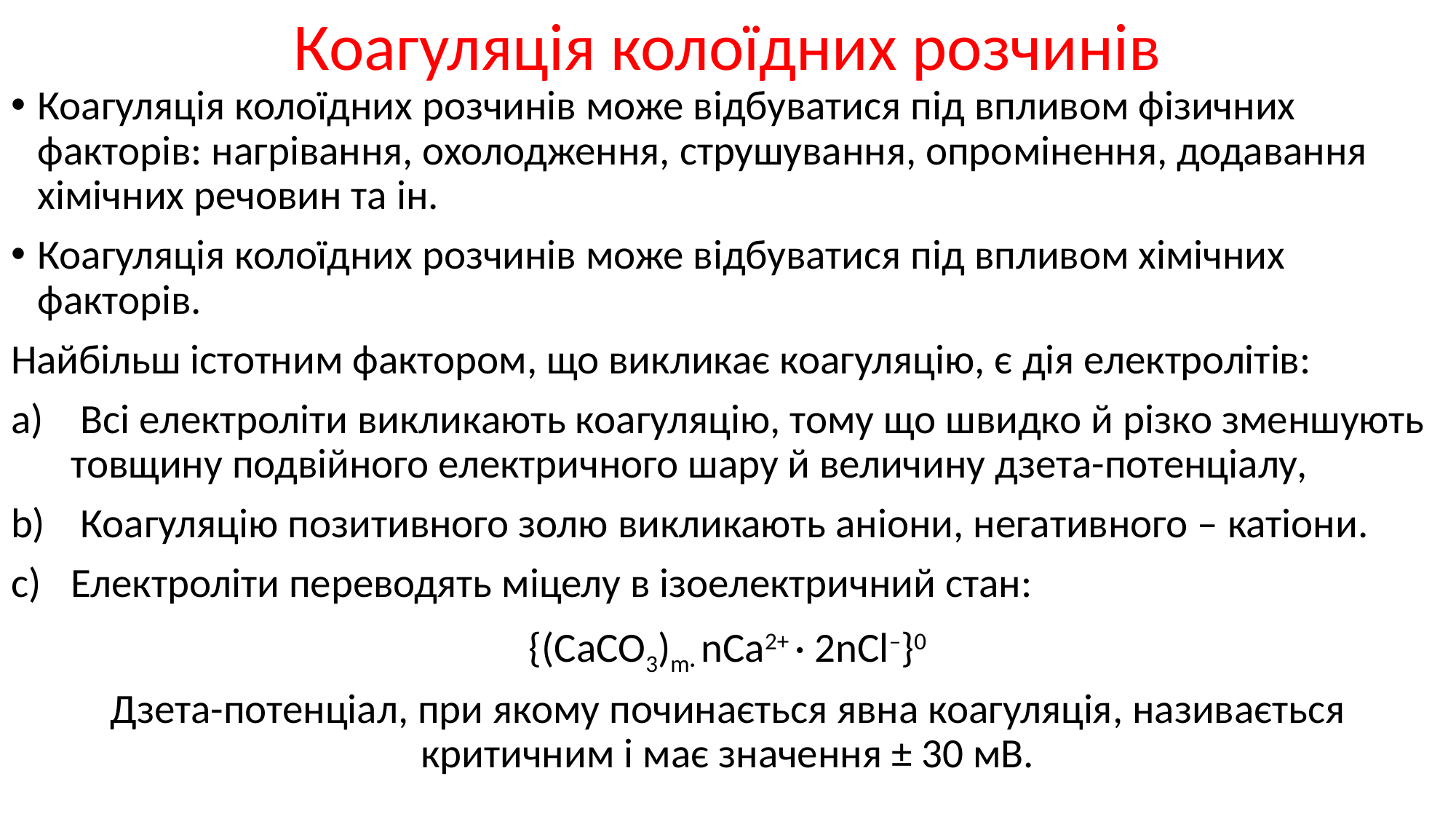

# Коагуляція колоїдних розчинів
Коагуляція колоїдних розчинів може відбуватися під впливом фізичних факторів: нагрівання, охолодження, струшування, опромінення, додавання хімічних речовин та ін.
Коагуляція колоїдних розчинів може відбуватися під впливом хімічних факторів.
Найбільш істотним фактором, що викликає коагуляцію, є дія електролітів:
 Всі електроліти викликають коагуляцію, тому що швидко й різко зменшують товщину подвійного електричного шару й величину дзета-потенціалу,
 Коагуляцію позитивного золю викликають аніони, негативного – катіони.
Електроліти переводять міцелу в ізоелектричний стан:
{(CaCO3)m· nCa2+ · 2nCl–}0
Дзета-потенціал, при якому починається явна коагуляція, називається критичним і має значення ± 30 мВ.